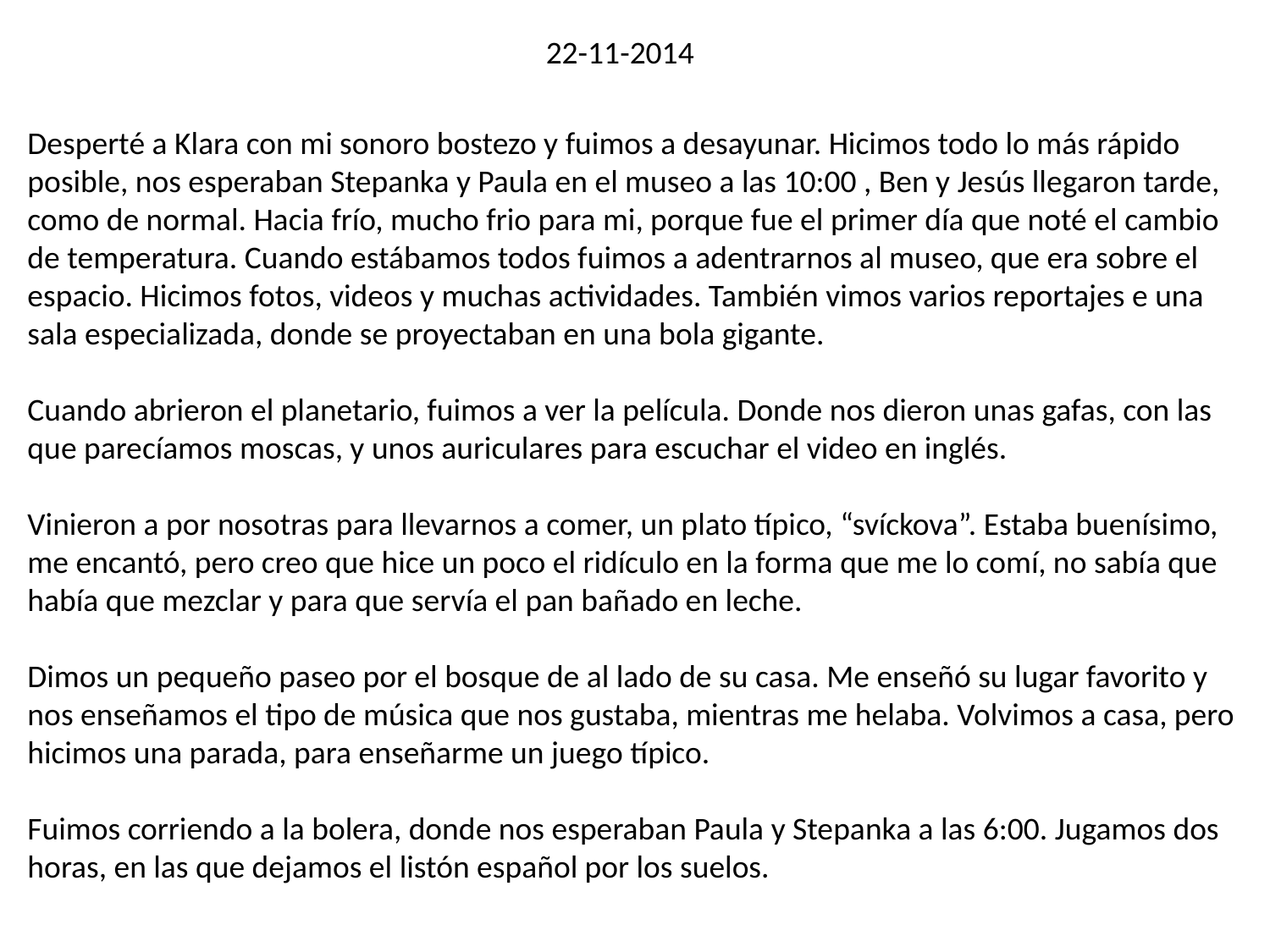

22-11-2014
Desperté a Klara con mi sonoro bostezo y fuimos a desayunar. Hicimos todo lo más rápido posible, nos esperaban Stepanka y Paula en el museo a las 10:00 , Ben y Jesús llegaron tarde, como de normal. Hacia frío, mucho frio para mi, porque fue el primer día que noté el cambio de temperatura. Cuando estábamos todos fuimos a adentrarnos al museo, que era sobre el espacio. Hicimos fotos, videos y muchas actividades. También vimos varios reportajes e una sala especializada, donde se proyectaban en una bola gigante.

Cuando abrieron el planetario, fuimos a ver la película. Donde nos dieron unas gafas, con las que parecíamos moscas, y unos auriculares para escuchar el video en inglés.

Vinieron a por nosotras para llevarnos a comer, un plato típico, “svíckova”. Estaba buenísimo, me encantó, pero creo que hice un poco el ridículo en la forma que me lo comí, no sabía que había que mezclar y para que servía el pan bañado en leche.

Dimos un pequeño paseo por el bosque de al lado de su casa. Me enseñó su lugar favorito y nos enseñamos el tipo de música que nos gustaba, mientras me helaba. Volvimos a casa, pero hicimos una parada, para enseñarme un juego típico.

Fuimos corriendo a la bolera, donde nos esperaban Paula y Stepanka a las 6:00. Jugamos dos horas, en las que dejamos el listón español por los suelos.